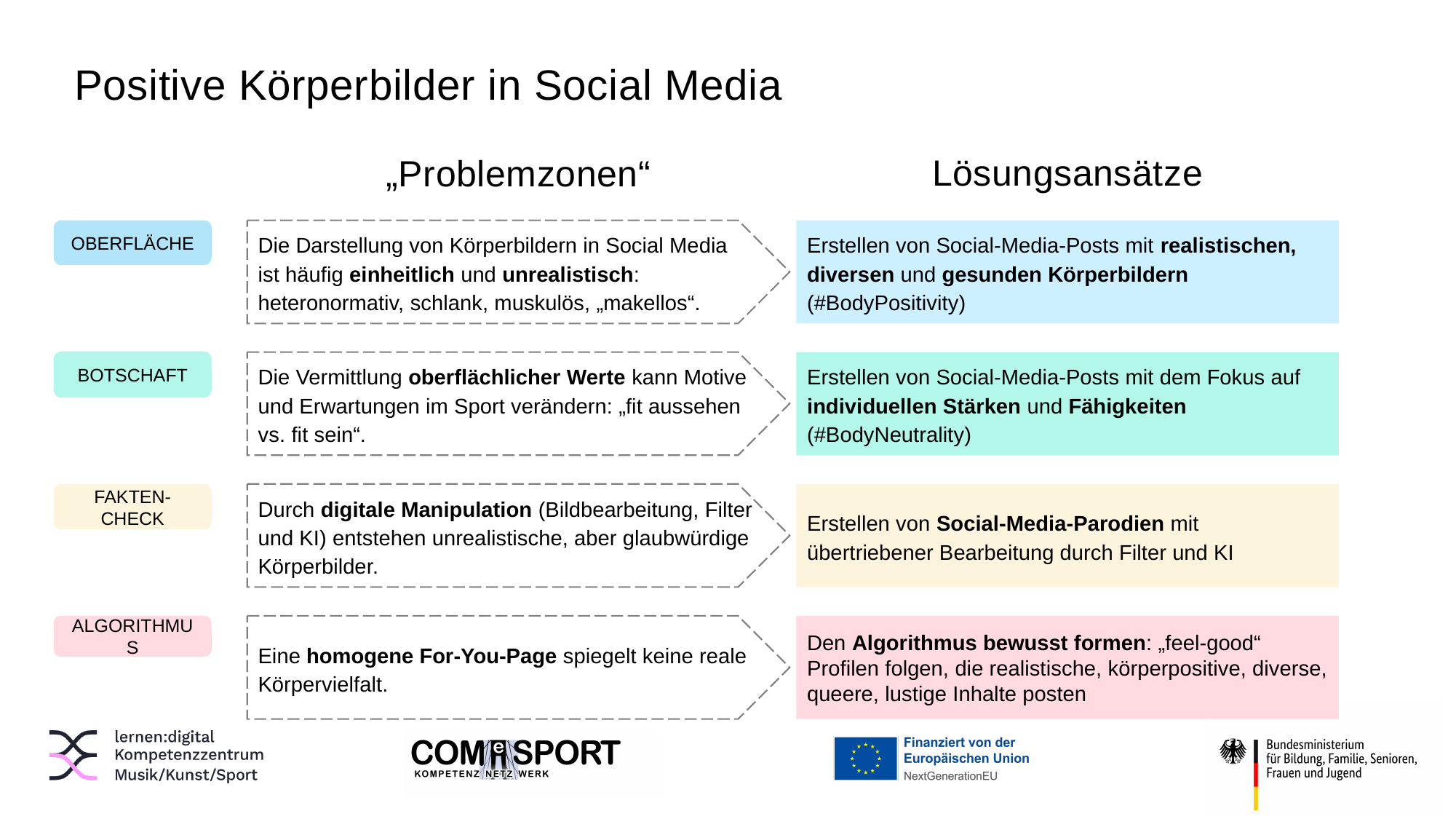

# Positive Körperbilder in Social Media
Lösungsansätze
„Problemzonen“

OBERFLÄCHE
Die Darstellung von Körperbildern in Social Media ist häufig einheitlich und unrealistisch:
heteronormativ, schlank, muskulös, „makellos“.
Erstellen von Social-Media-Posts mit realistischen, diversen und gesunden Körperbildern (#BodyPositivity)
BOTSCHAFT
Die Vermittlung oberflächlicher Werte kann Motive und Erwartungen im Sport verändern: „fit aussehen vs. fit sein“.
Erstellen von Social-Media-Posts mit dem Fokus auf individuellen Stärken und Fähigkeiten (#BodyNeutrality)
FAKTEN-CHECK
Durch digitale Manipulation (Bildbearbeitung, Filter und KI) entstehen unrealistische, aber glaubwürdige Körperbilder.
Erstellen von Social-Media-Parodien mit übertriebener Bearbeitung durch Filter und KI
ALGORITHMUS
Eine homogene For-You-Page spiegelt keine reale Körpervielfalt.
Den Algorithmus bewusst formen: „feel-good“ Profilen folgen, die realistische, körperpositive, diverse, queere, lustige Inhalte posten